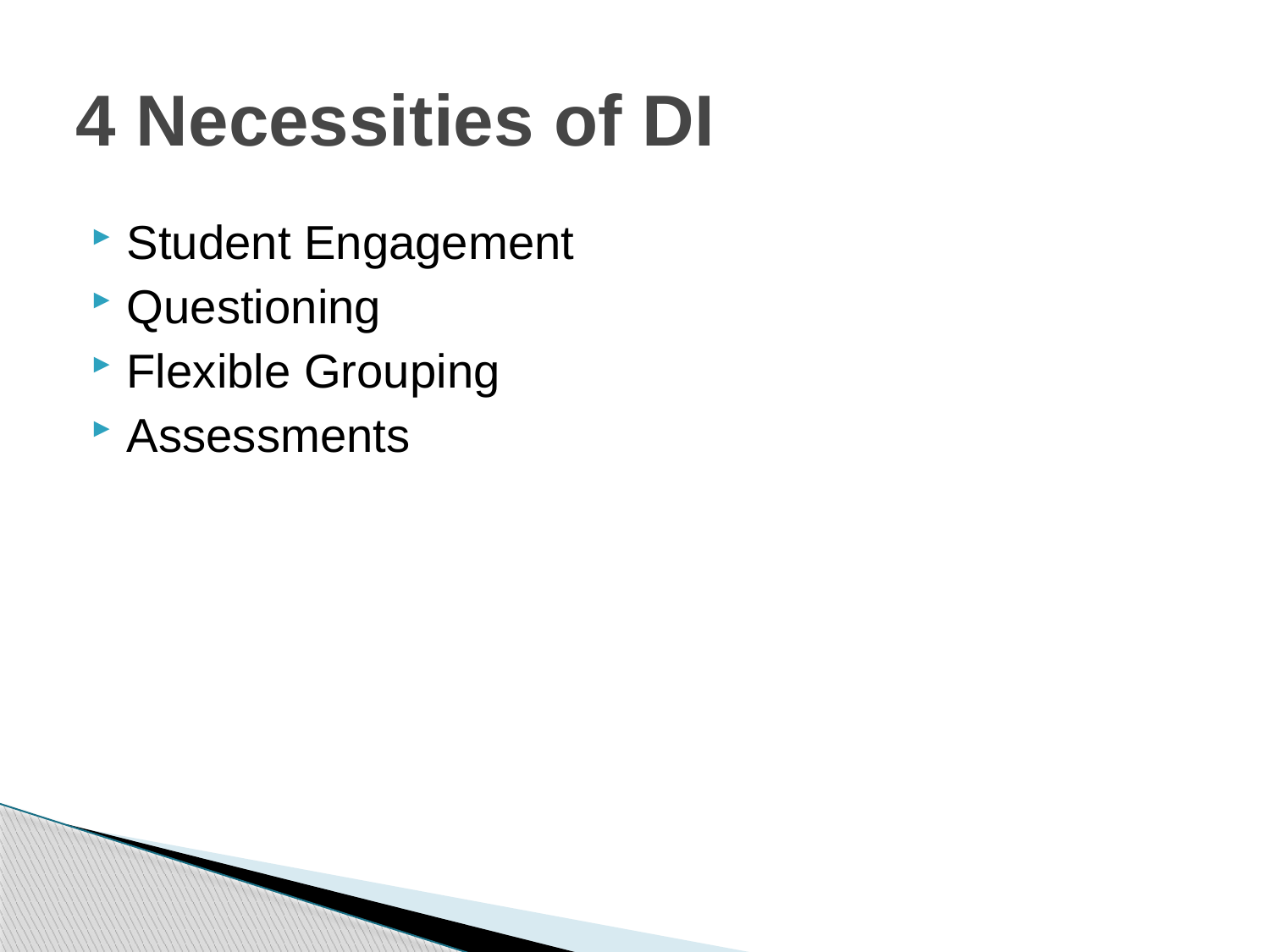

# 4 Necessities of DI
Student Engagement
Questioning
Flexible Grouping
Assessments